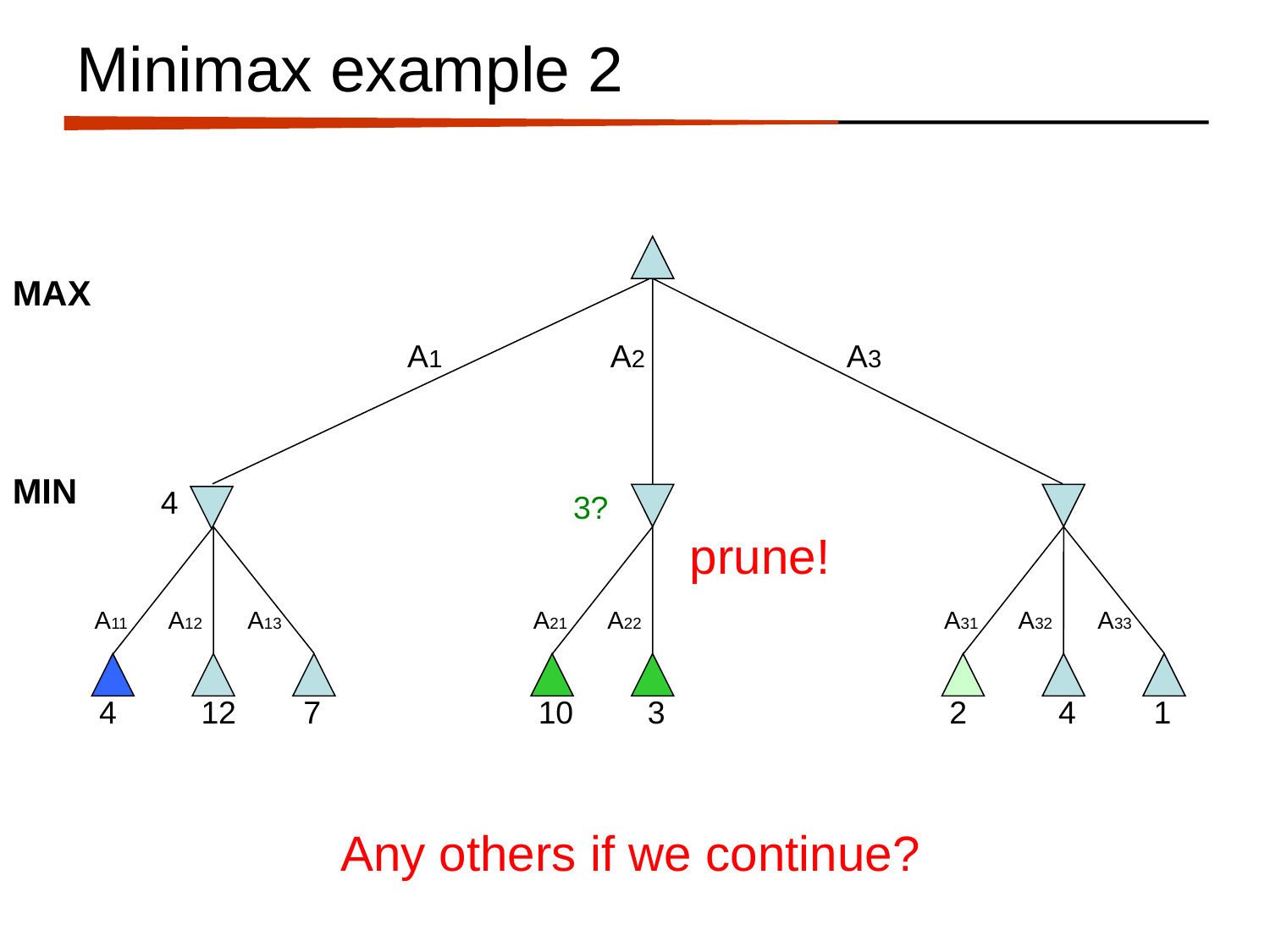

# Minimax example 2

MAX

A1
A2
A3
MIN

4
3?

prune!

A11
A12
A13
A21
A22
A31
A32
A33

4
12
7
10
3
2
4
1
Any others if we continue?